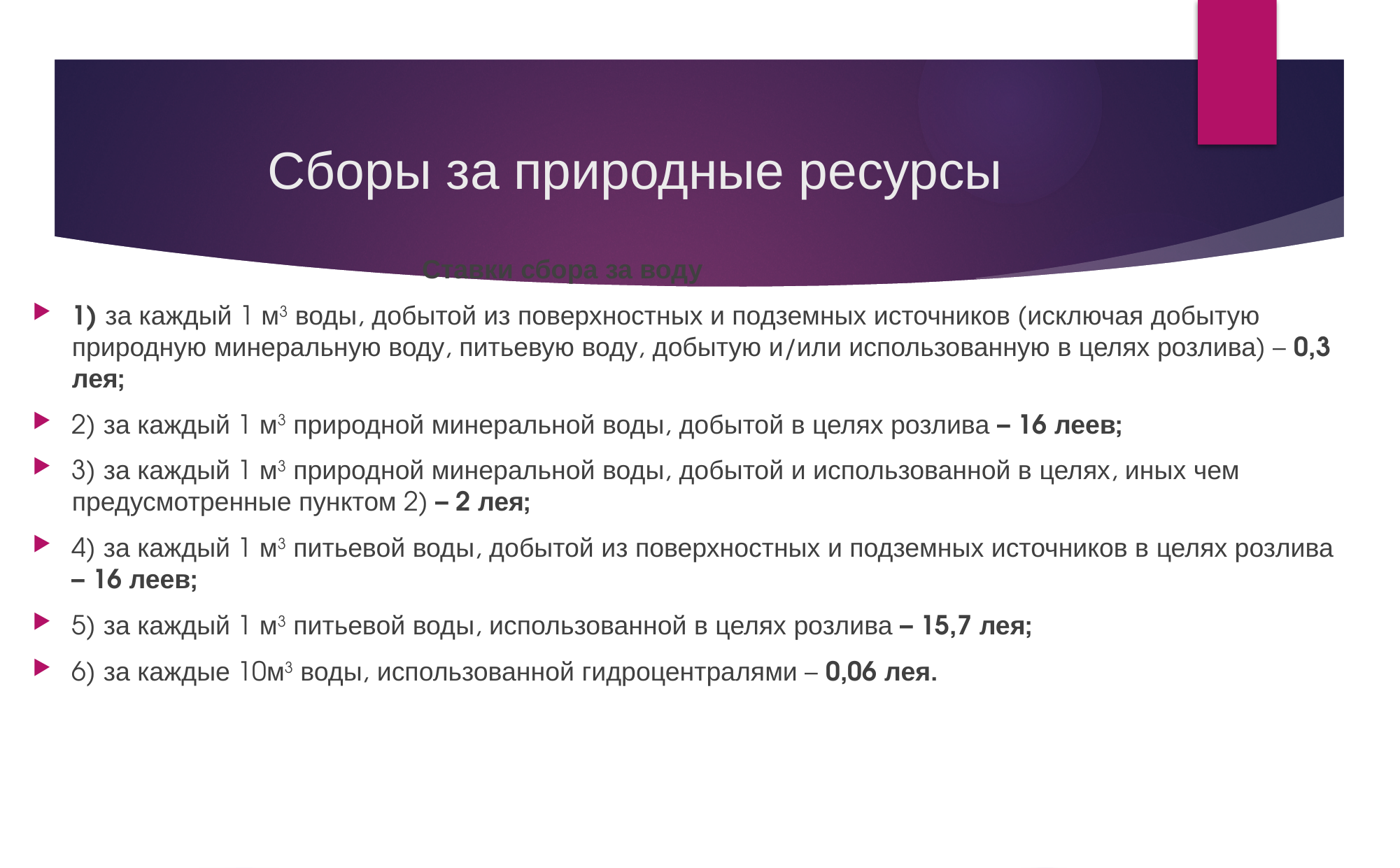

# Сборы за природные ресурсы
                                                     Ставки сбора за воду
1) за каждый 1 м3 воды, добытой из поверхностных и подземных источников (исключая добытую природную минеральную воду, питьевую воду, добытую и/или использованную в целях розлива) – 0,3 лея;
2) за каждый 1 м3 природной минеральной воды, добытой в целях розлива – 16 леев;
3) за каждый 1 м3 природной минеральной воды, добытой и использованной в целях, иных чем предусмотренные пунктом 2) – 2 лея;
4) за каждый 1 м3 питьевой воды, добытой из поверхностных и подземных источников в целях розлива – 16 леев;
5) за каждый 1 м3 питьевой воды, использованной в целях розлива – 15,7 лея;
6) за каждые 10м3 воды, использованной гидроцентралями – 0,06 лея.